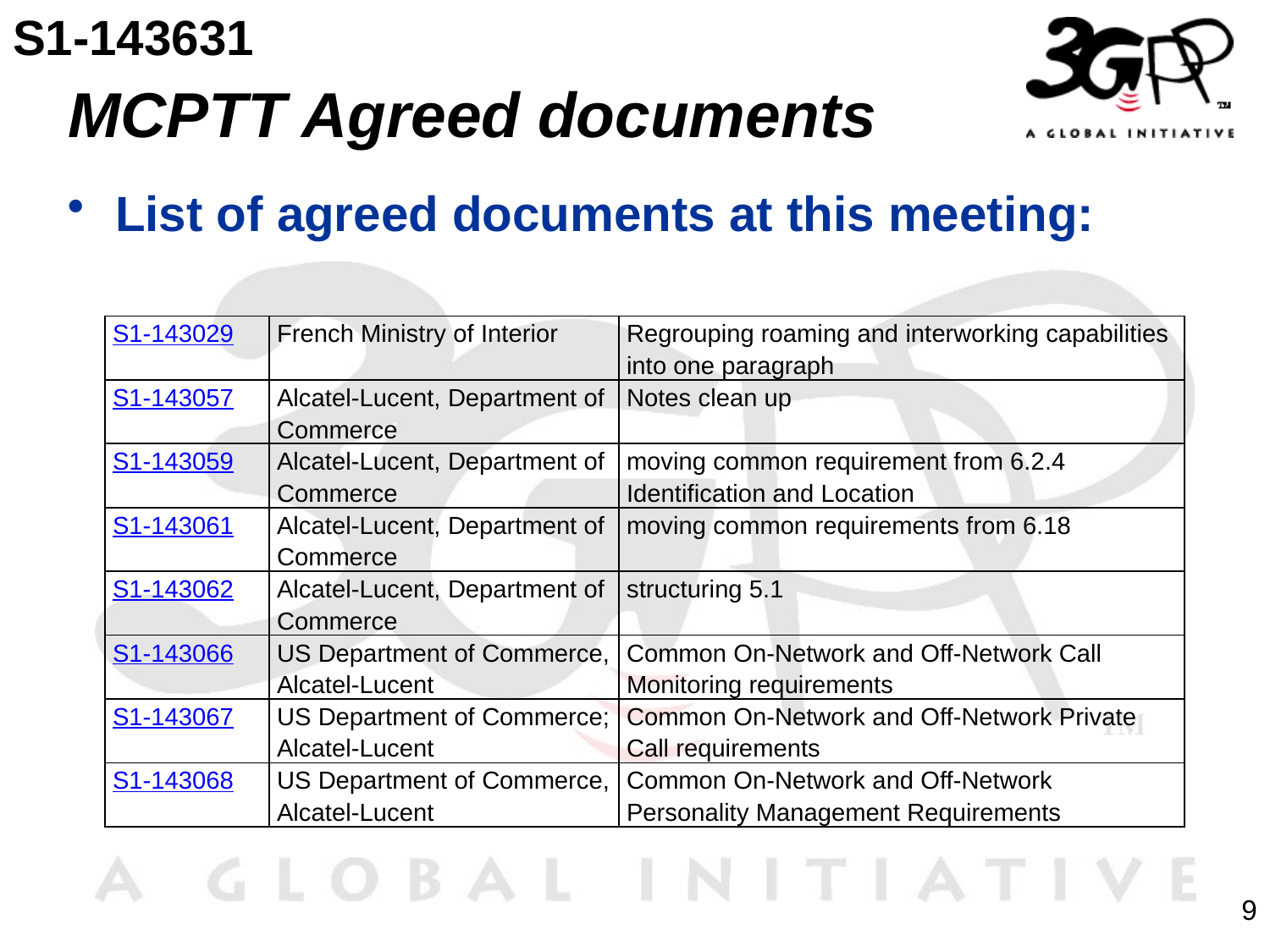

S1-143631
# MCPTT Agreed documents
List of agreed documents at this meeting:

| S1-143029 | French Ministry of Interior | Regrouping roaming and interworking capabilities into one paragraph |
| --- | --- | --- |
| S1-143057 | Alcatel-Lucent, Department of Commerce | Notes clean up |
| S1-143059 | Alcatel-Lucent, Department of Commerce | moving common requirement from 6.2.4 Identification and Location |
| S1-143061 | Alcatel-Lucent, Department of Commerce | moving common requirements from 6.18 |
| S1-143062 | Alcatel-Lucent, Department of Commerce | structuring 5.1 |
| S1-143066 | US Department of Commerce, Alcatel-Lucent | Common On-Network and Off-Network Call Monitoring requirements |
| S1-143067 | US Department of Commerce; Alcatel-Lucent | Common On-Network and Off-Network Private Call requirements |
| S1-143068 | US Department of Commerce, Alcatel-Lucent | Common On-Network and Off-Network Personality Management Requirements |
9